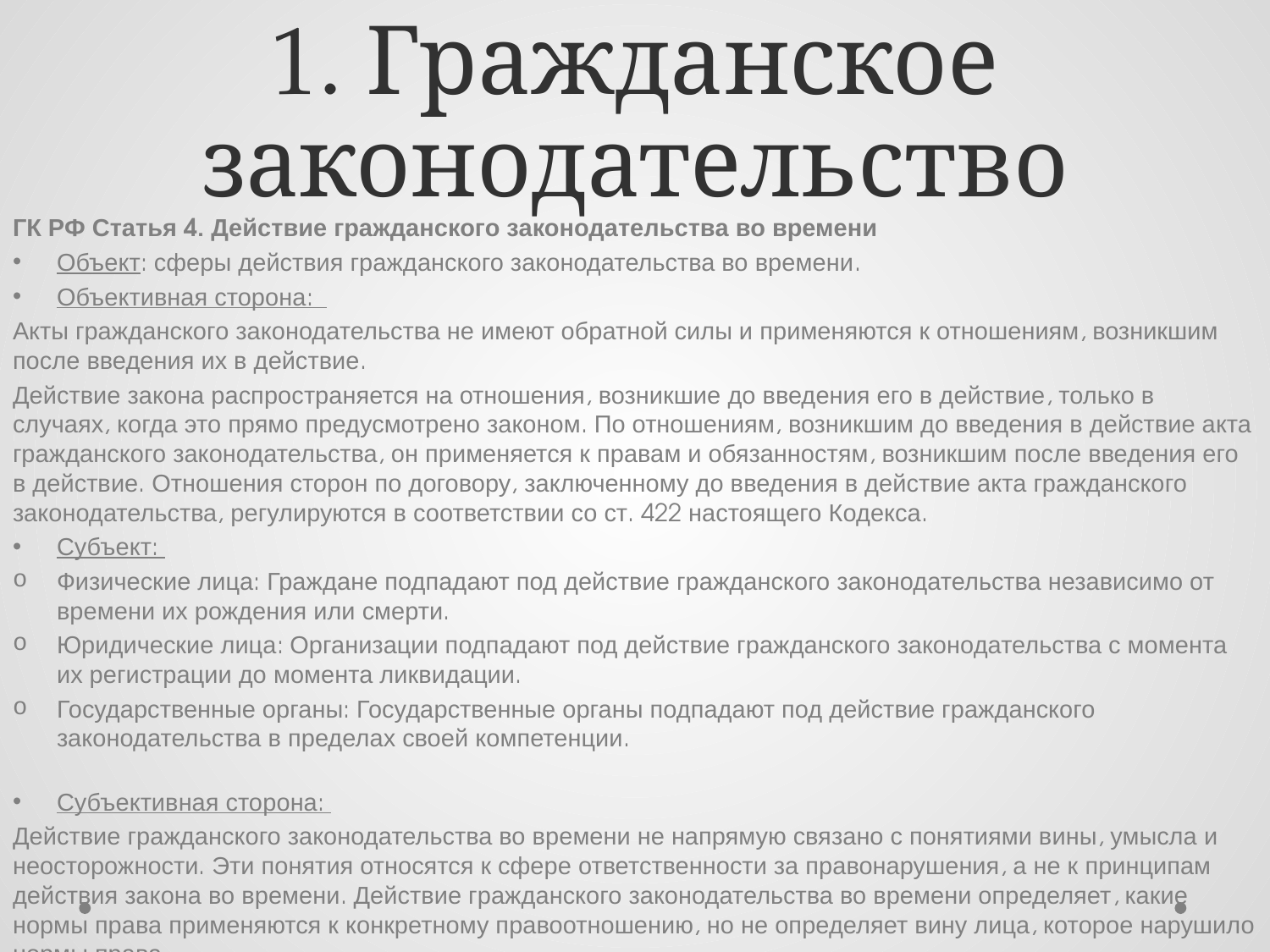

# 1. Гражданское законодательство
ГК РФ Статья 4. Действие гражданского законодательства во времени
Объект: сферы действия гражданского законодательства во времени.
Объективная сторона:
Акты гражданского законодательства не имеют обратной силы и применяются к отношениям, возникшим после введения их в действие.
Действие закона распространяется на отношения, возникшие до введения его в действие, только в случаях, когда это прямо предусмотрено законом. По отношениям, возникшим до введения в действие акта гражданского законодательства, он применяется к правам и обязанностям, возникшим после введения его в действие. Отношения сторон по договору, заключенному до введения в действие акта гражданского законодательства, регулируются в соответствии со ст. 422 настоящего Кодекса.
Субъект:
Физические лица: Граждане подпадают под действие гражданского законодательства независимо от времени их рождения или смерти.
Юридические лица: Организации подпадают под действие гражданского законодательства с момента их регистрации до момента ликвидации.
Государственные органы: Государственные органы подпадают под действие гражданского законодательства в пределах своей компетенции.
Субъективная сторона:
Действие гражданского законодательства во времени не напрямую связано с понятиями вины, умысла и неосторожности. Эти понятия относятся к сфере ответственности за правонарушения, а не к принципам действия закона во времени. Действие гражданского законодательства во времени определяет, какие нормы права применяются к конкретному правоотношению, но не определяет вину лица, которое нарушило нормы права.